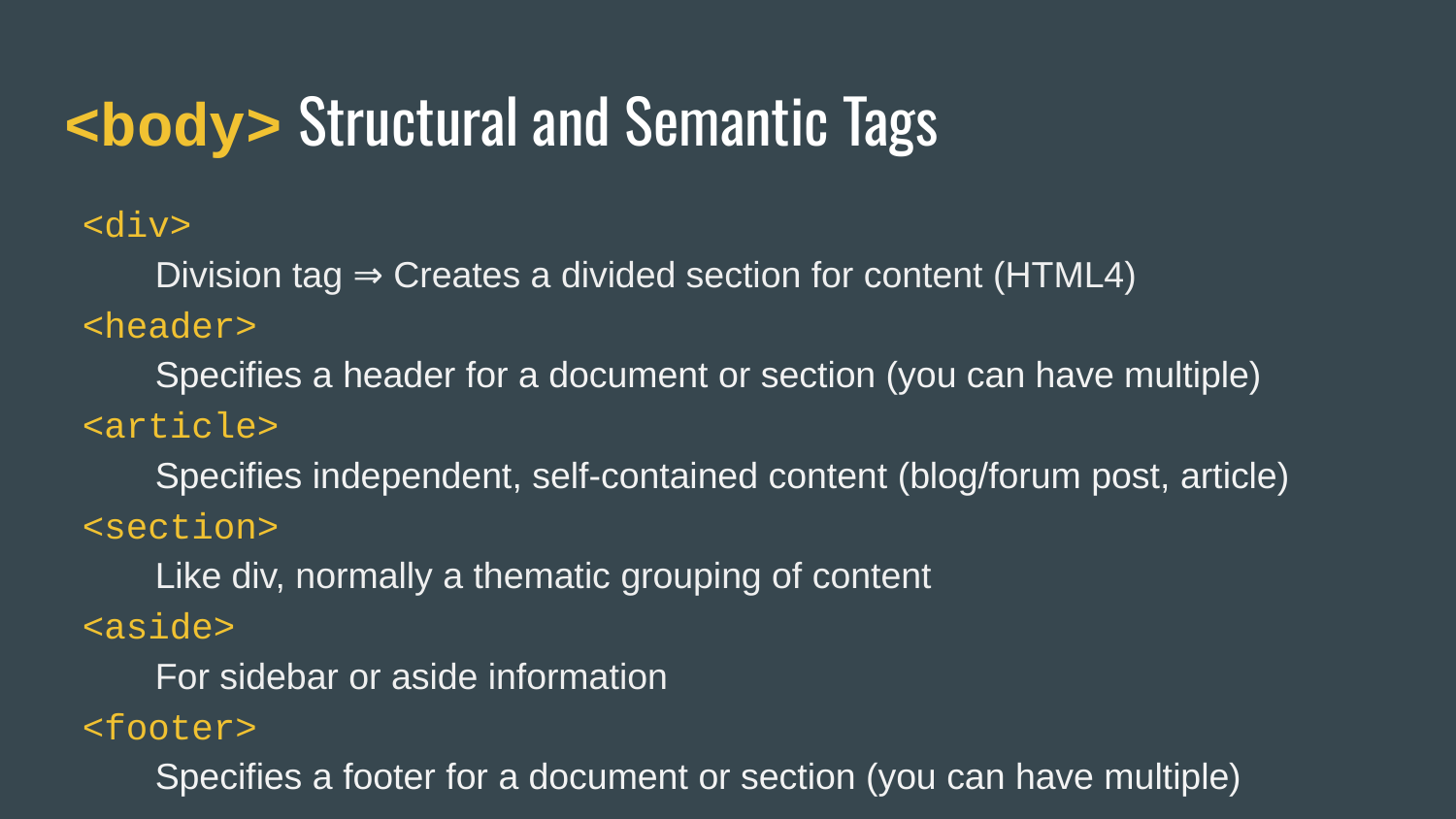

# <body> Structural and Semantic Tags
<div>
Division tag ⇒ Creates a divided section for content (HTML4)
<header>
Specifies a header for a document or section (you can have multiple)
<article>
Specifies independent, self-contained content (blog/forum post, article)
<section>
Like div, normally a thematic grouping of content
<aside>
For sidebar or aside information
<footer>
Specifies a footer for a document or section (you can have multiple)